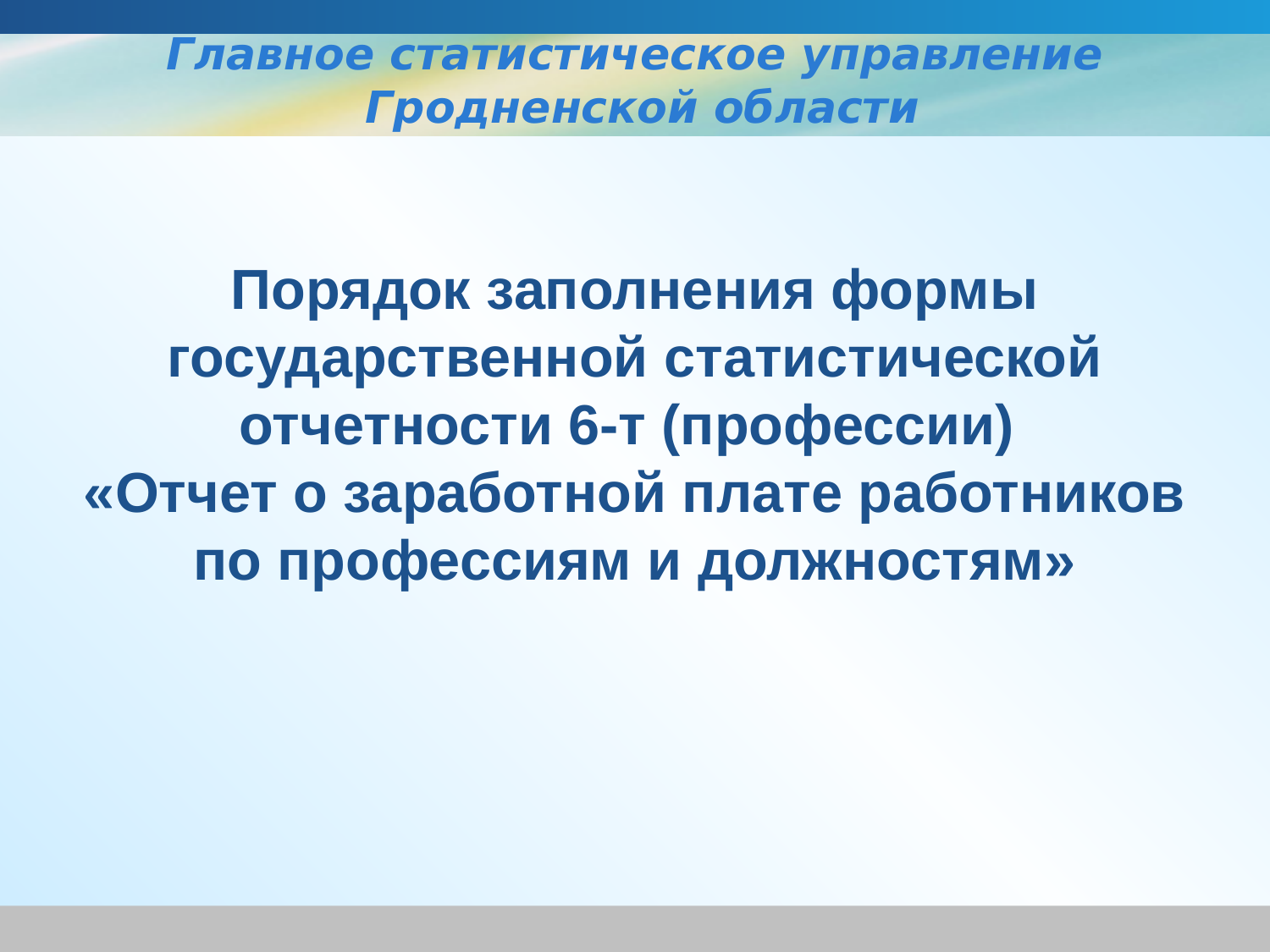

Главное статистическое управление
 Гродненской области
# Порядок заполнения формы государственной статистической отчетности 6-т (профессии) «Отчет о заработной плате работников по профессиям и должностям»